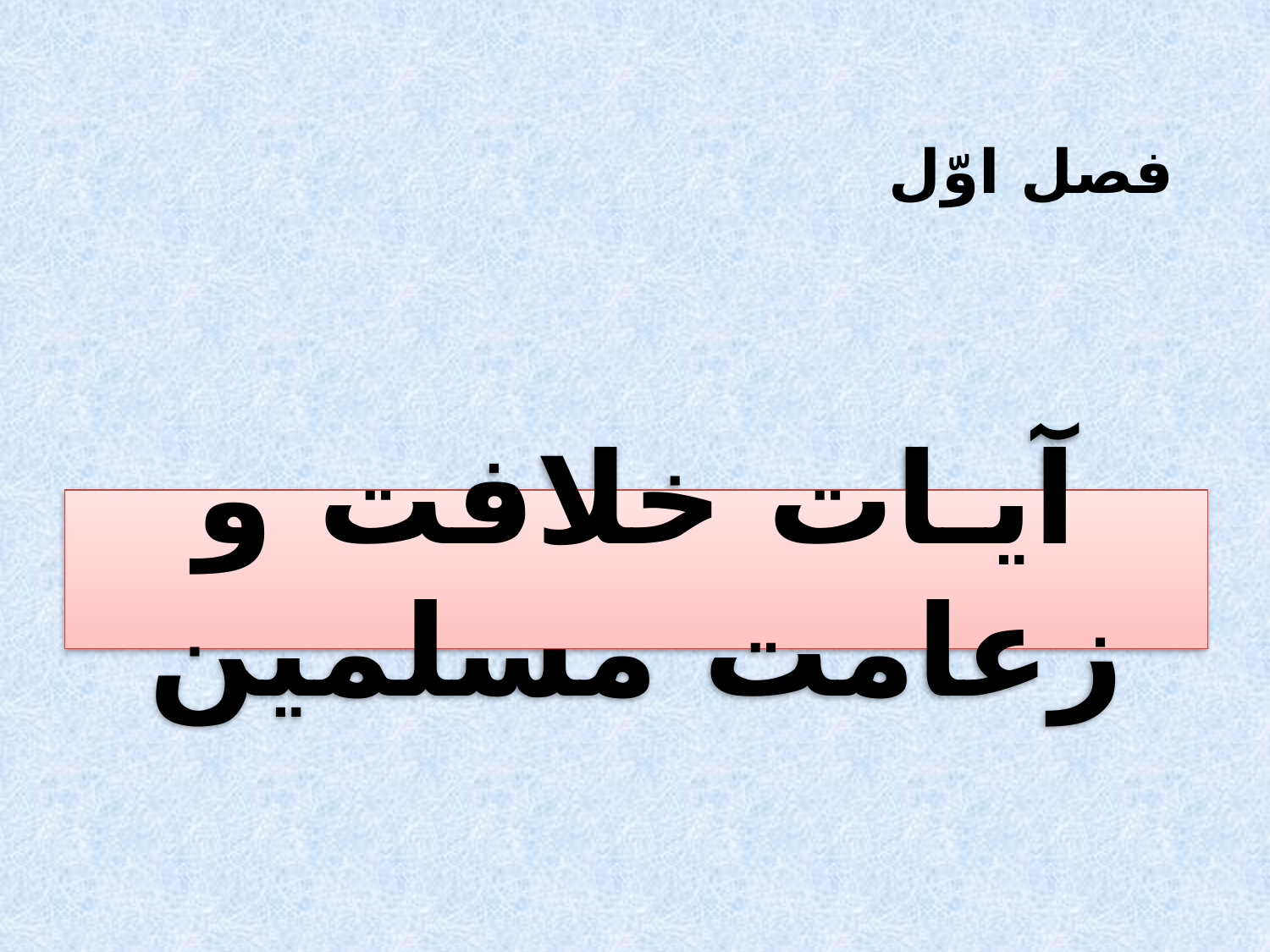

# فصل اوّل
آيـات خلافت و زعامت مسلمين